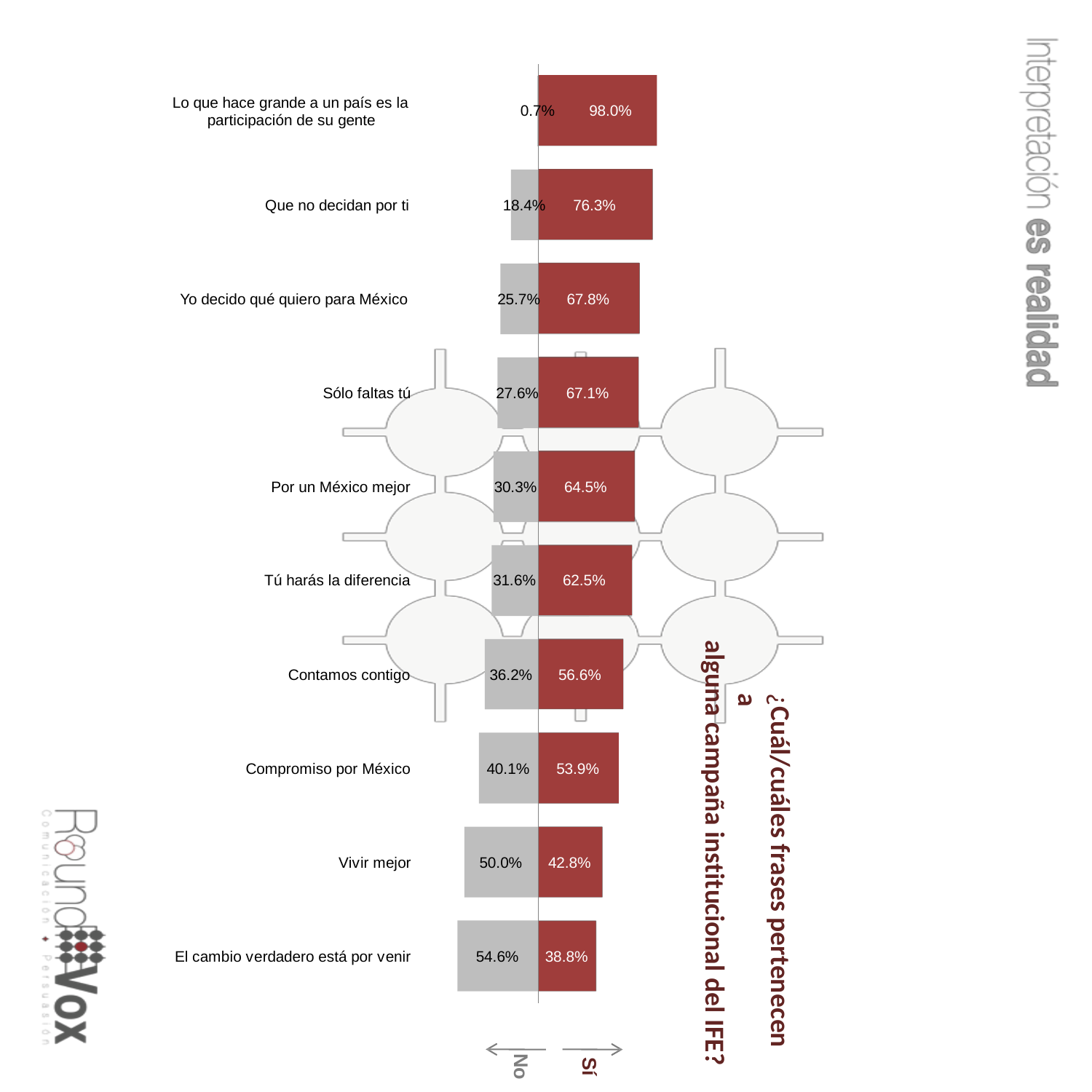

Lo que hace grande a un país es la participación de su gente
0.7%
98.0%

Que no decidan por ti
18.4%
76.3%

Yo decido qué quiero para México
25.7%
67.8%

Sólo faltas tú
27.6%
67.1%

Por un México mejor
30.3%
64.5%

Tú harás la diferencia
31.6%
62.5%
¿Cuál/cuáles frases pertenecen a
alguna campaña institucional del IFE?

Contamos contigo
36.2%
56.6%

Compromiso por México
40.1%
53.9%

Vivir mejor
50.0%
42.8%

El cambio verdadero está por venir
54.6%
38.8%

No
Sí